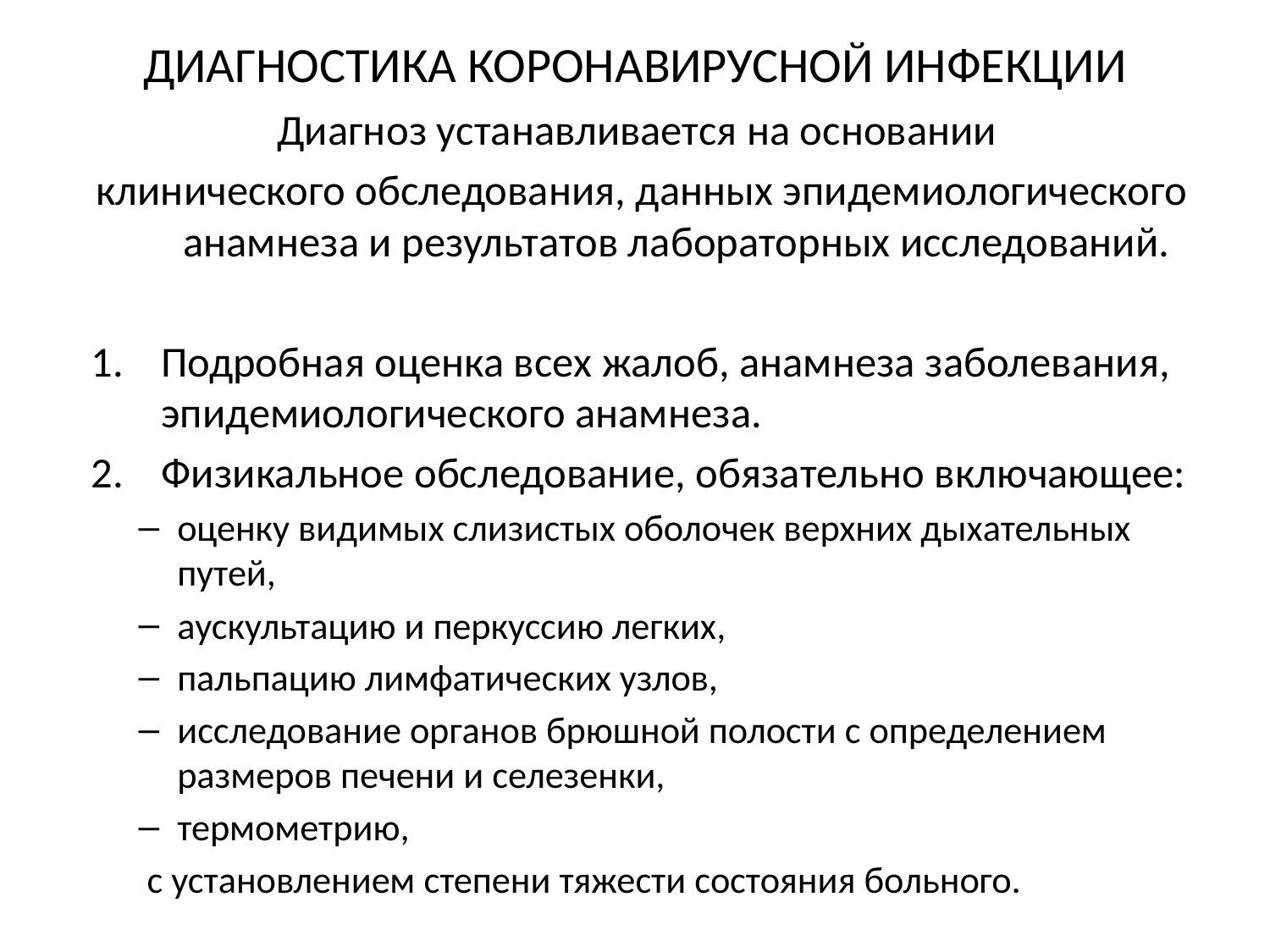

# ДИАГНОСТИКА КОРОНАВИРУСНОЙ ИНФЕКЦИИ
Диагноз устанавливается на основании
клинического обследования, данных эпидемиологического анамнеза и результатов лабораторных исследований.

Подробная оценка всех жалоб, анамнеза заболевания, эпидемиологического анамнеза.
Физикальное обследование, обязательно включающее:
оценку видимых слизистых оболочек верхних дыхательных путей,
аускультацию и перкуссию легких,
пальпацию лимфатических узлов,
исследование органов брюшной полости с определением размеров печени и селезенки,
термометрию,
 с установлением степени тяжести состояния больного.